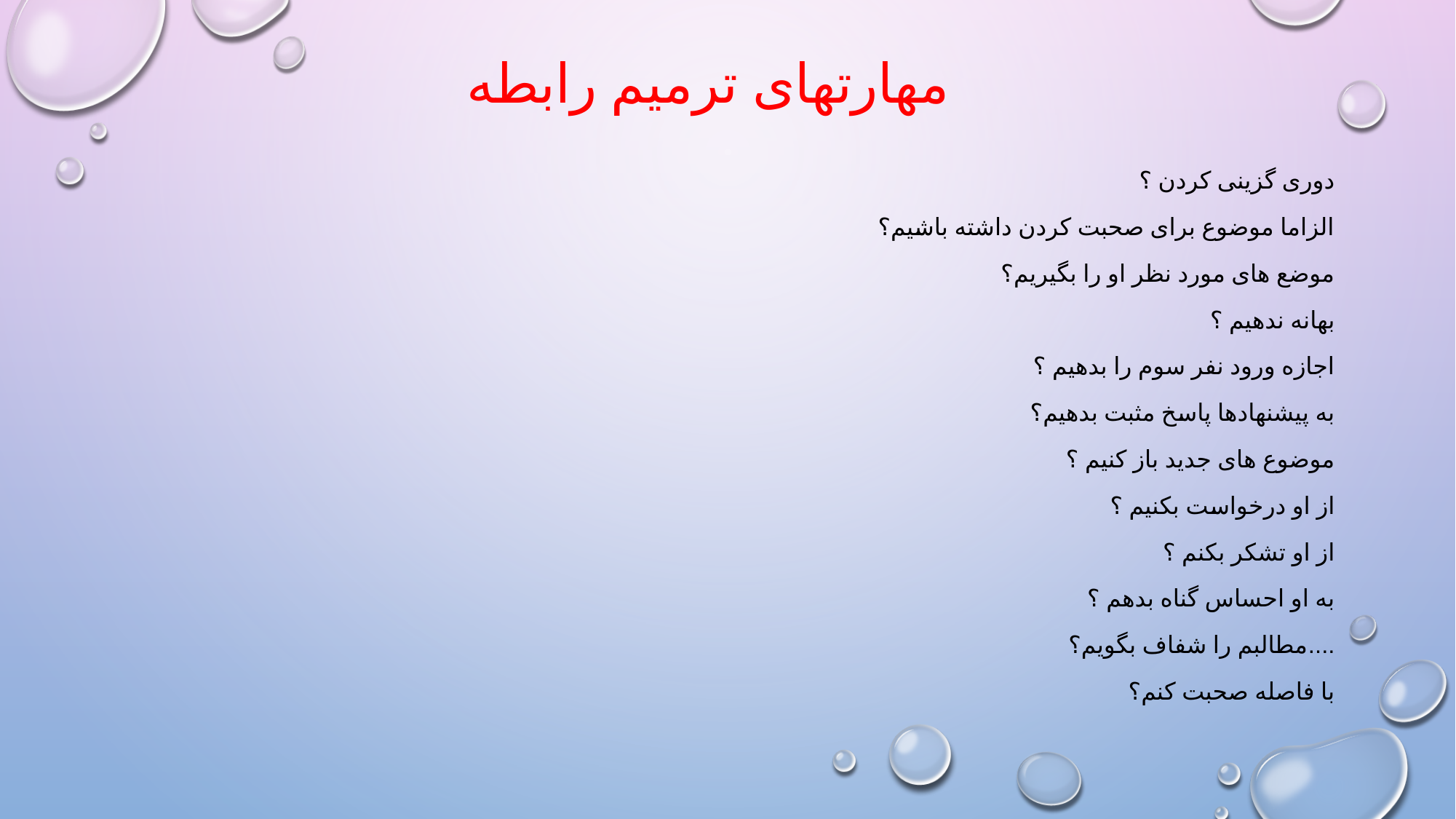

# مهارتهای ترمیم رابطه
دوری گزینی کردن ؟
الزاما موضوع برای صحبت کردن داشته باشیم؟
موضع های مورد نظر او را بگیریم؟
بهانه ندهیم ؟
اجازه ورود نفر سوم را بدهیم ؟
به پیشنهادها پاسخ مثبت بدهیم؟
موضوع های جدید باز کنیم ؟
از او درخواست بکنیم ؟
از او تشکر بکنم ؟
به او احساس گناه بدهم ؟
مطالبم را شفاف بگویم؟....
با فاصله صحبت کنم؟